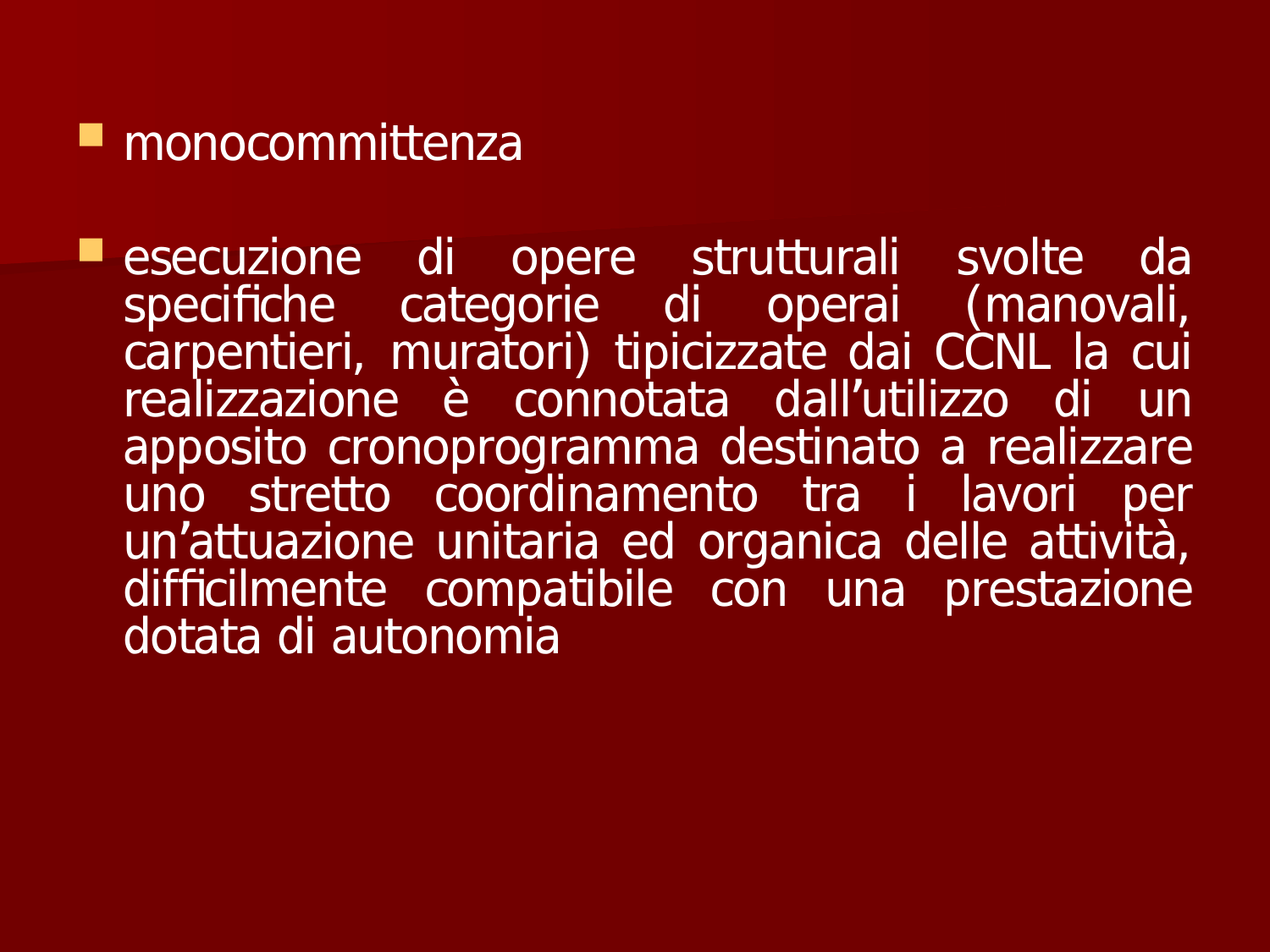

monocommittenza

esecuzione di opere strutturali svolte da specifiche categorie di operai (manovali, carpentieri, muratori) tipicizzate dai CCNL la cui realizzazione è connotata dall’utilizzo di un apposito cronoprogramma destinato a realizzare uno stretto coordinamento tra i lavori per un’attuazione unitaria ed organica delle attività, difficilmente compatibile con una prestazione dotata di autonomia